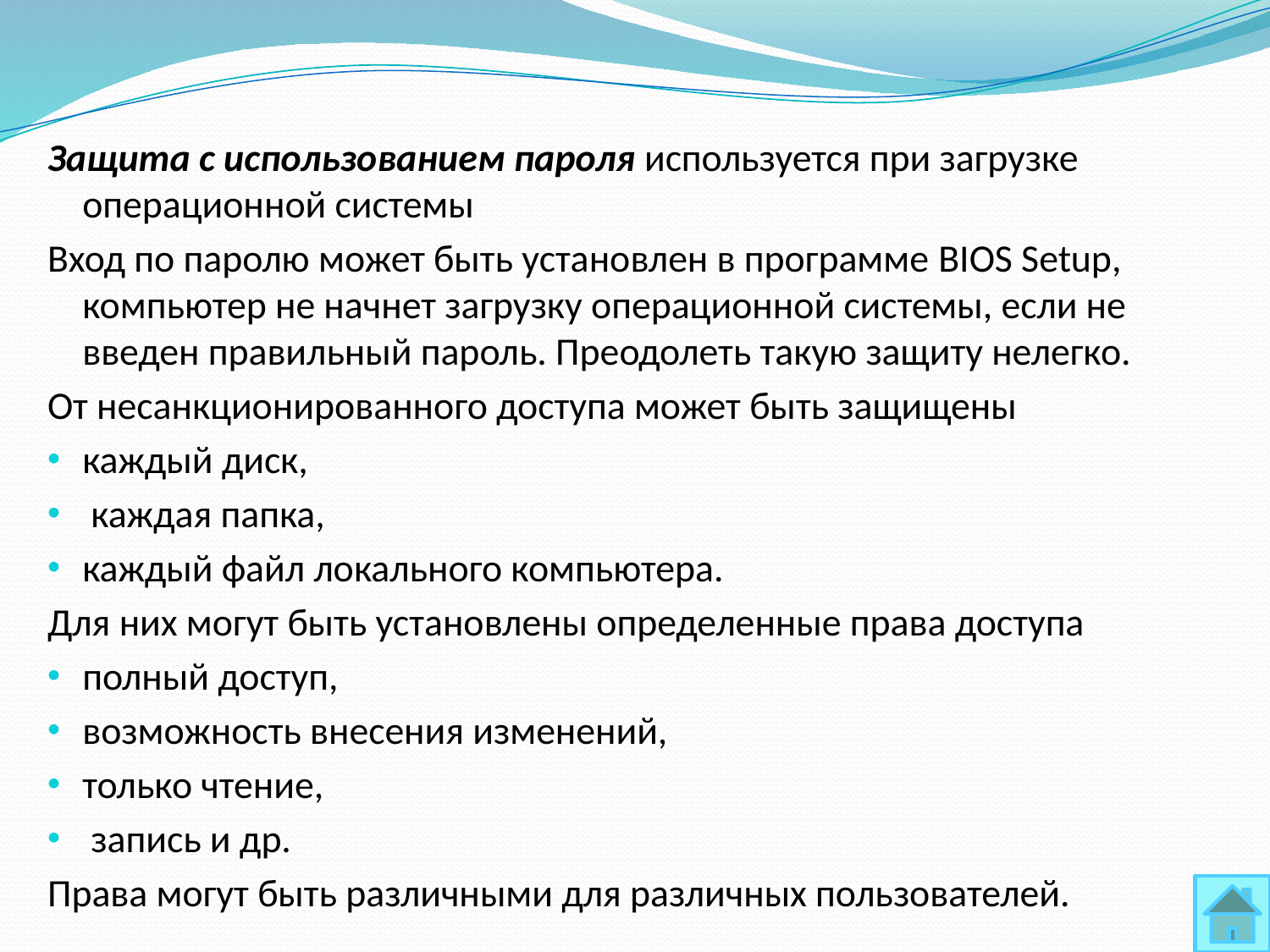

Защита с использованием пароля используется при загрузке операционной системы
Вход по паролю может быть установлен в программе BIOS Setup, компьютер не начнет загрузку операционной системы, если не введен правильный пароль. Преодолеть такую защиту нелегко.
От несанкционированного доступа может быть защищены
каждый диск,
 каждая папка,
каждый файл локального компьютера.
Для них могут быть установлены определенные права доступа
полный доступ,
возможность внесения изменений,
только чтение,
 запись и др.
Права могут быть различными для различных пользователей.